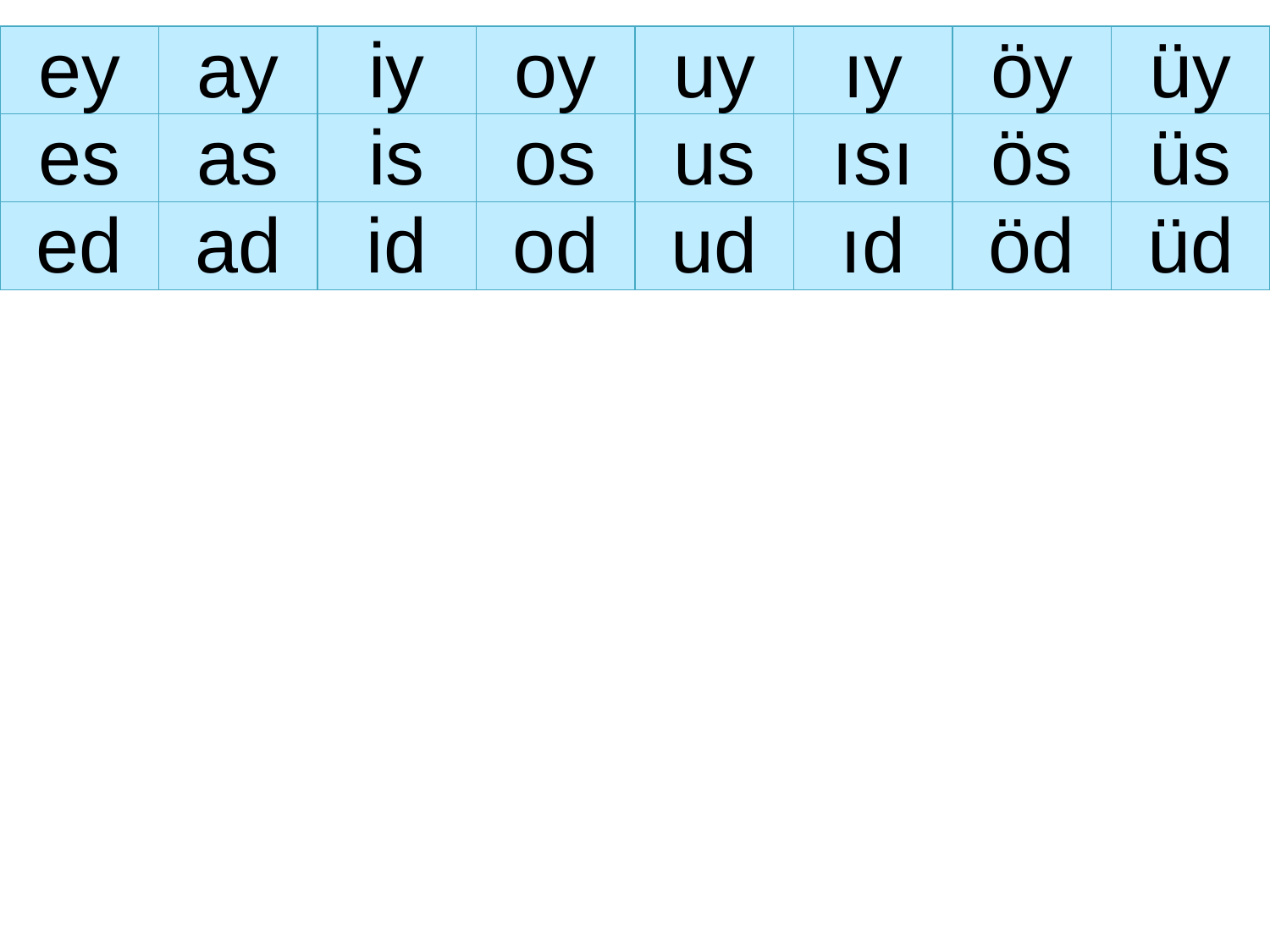

| ey | ay | iy | oy | uy | ıy | öy | üy |
| --- | --- | --- | --- | --- | --- | --- | --- |
| es | as | is | os | us | ısı | ös | üs |
| ed | ad | id | od | ud | ıd | öd | üd |